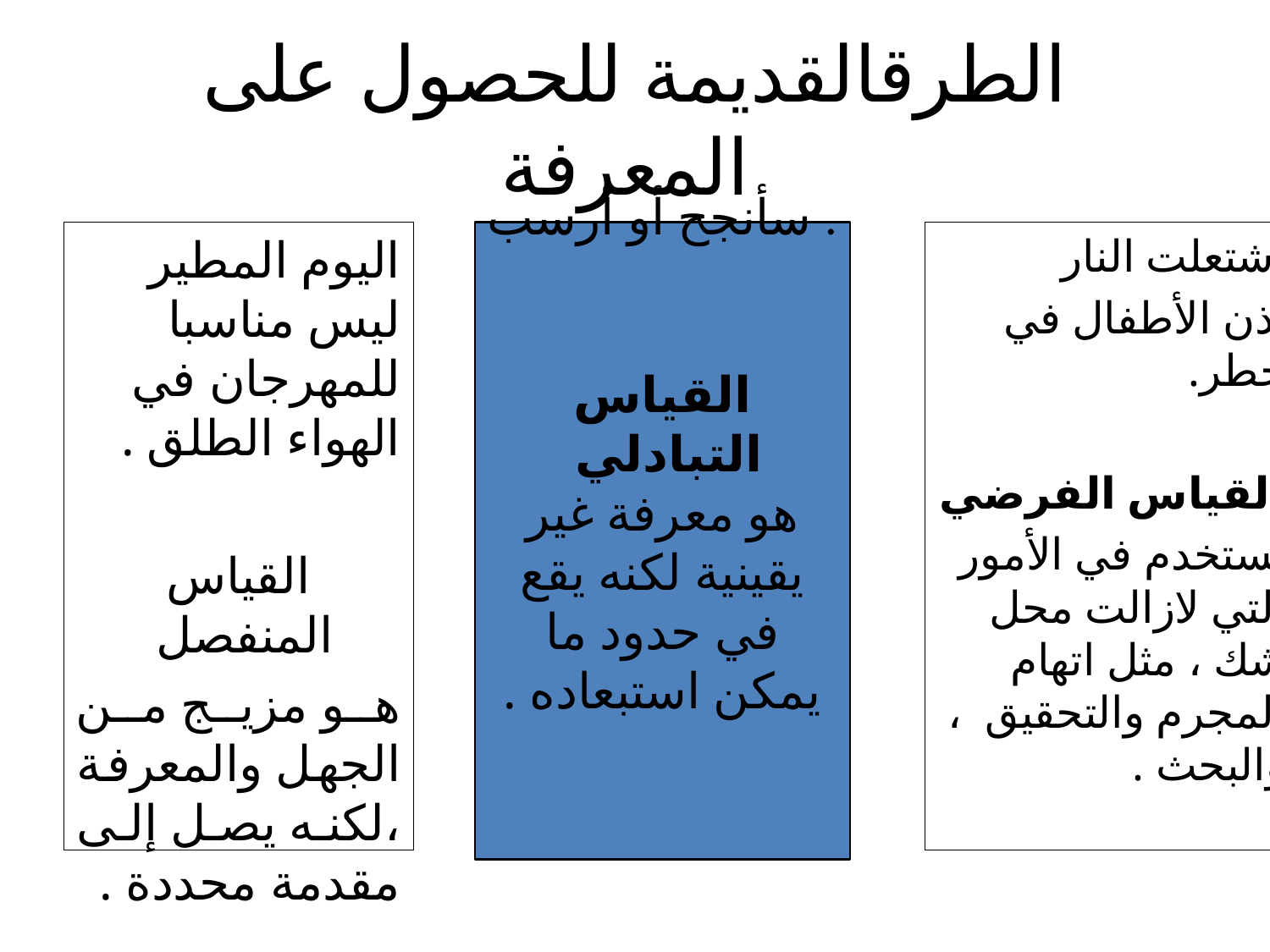

# الطرقالقديمة للحصول على المعرفة
اليوم المطير ليس مناسبا للمهرجان في الهواء الطلق .

القياس المنفصل
هو مزيج من الجهل والمعرفة ،لكنه يصل إلى مقدمة محددة .
سأنجح أو أرسب .

القياس التبادلي
هو معرفة غير يقينية لكنه يقع في حدود ما يمكن استبعاده .

اشتعلت النار
إذن الأطفال في خطر.

القياس الفرضي
يستخدم في الأمور التي لازالت محل شك ، مثل اتهام المجرم والتحقيق  ، والبحث .